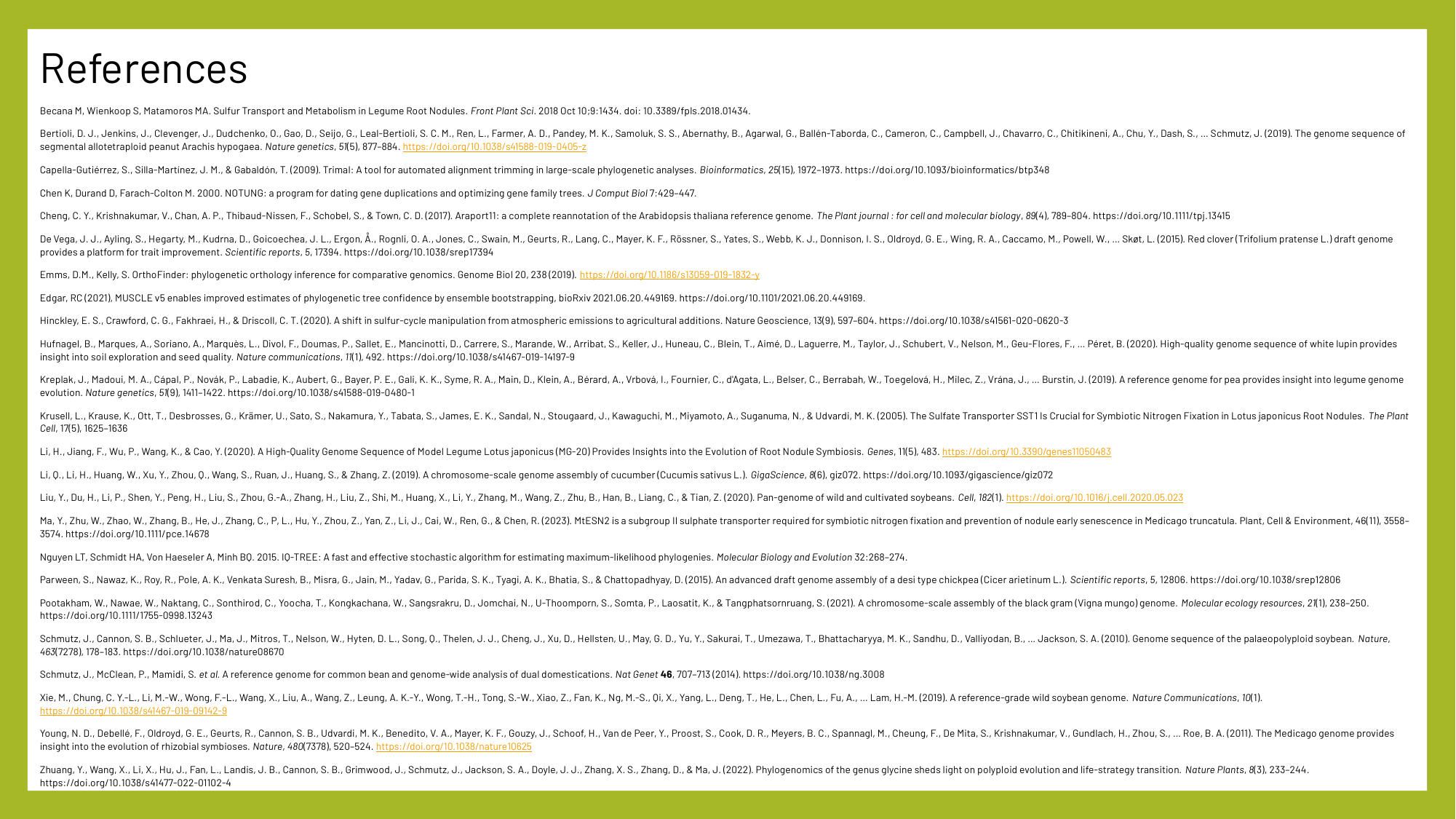

# References
Becana M, Wienkoop S, Matamoros MA. Sulfur Transport and Metabolism in Legume Root Nodules. Front Plant Sci. 2018 Oct 10;9:1434. doi: 10.3389/fpls.2018.01434.
Bertioli, D. J., Jenkins, J., Clevenger, J., Dudchenko, O., Gao, D., Seijo, G., Leal-Bertioli, S. C. M., Ren, L., Farmer, A. D., Pandey, M. K., Samoluk, S. S., Abernathy, B., Agarwal, G., Ballén-Taborda, C., Cameron, C., Campbell, J., Chavarro, C., Chitikineni, A., Chu, Y., Dash, S., … Schmutz, J. (2019). The genome sequence of segmental allotetraploid peanut Arachis hypogaea. Nature genetics, 51(5), 877–884. https://doi.org/10.1038/s41588-019-0405-z
Capella-Gutiérrez, S., Silla-Martínez, J. M., & Gabaldón, T. (2009). Trimal: A tool for automated alignment trimming in large-scale phylogenetic analyses. Bioinformatics, 25(15), 1972–1973. https://doi.org/10.1093/bioinformatics/btp348
Chen K, Durand D, Farach-Colton M. 2000. NOTUNG: a program for dating gene duplications and optimizing gene family trees. J Comput Biol 7:429–447.
Cheng, C. Y., Krishnakumar, V., Chan, A. P., Thibaud-Nissen, F., Schobel, S., & Town, C. D. (2017). Araport11: a complete reannotation of the Arabidopsis thaliana reference genome. The Plant journal : for cell and molecular biology, 89(4), 789–804. https://doi.org/10.1111/tpj.13415
De Vega, J. J., Ayling, S., Hegarty, M., Kudrna, D., Goicoechea, J. L., Ergon, Å., Rognli, O. A., Jones, C., Swain, M., Geurts, R., Lang, C., Mayer, K. F., Rössner, S., Yates, S., Webb, K. J., Donnison, I. S., Oldroyd, G. E., Wing, R. A., Caccamo, M., Powell, W., … Skøt, L. (2015). Red clover (Trifolium pratense L.) draft genome provides a platform for trait improvement. Scientific reports, 5, 17394. https://doi.org/10.1038/srep17394
Emms, D.M., Kelly, S. OrthoFinder: phylogenetic orthology inference for comparative genomics. Genome Biol 20, 238 (2019). https://doi.org/10.1186/s13059-019-1832-y
Edgar, RC (2021), MUSCLE v5 enables improved estimates of phylogenetic tree confidence by ensemble bootstrapping, bioRxiv 2021.06.20.449169. https://doi.org/10.1101/2021.06.20.449169.
Hinckley, E. S., Crawford, C. G., Fakhraei, H., & Driscoll, C. T. (2020). A shift in sulfur-cycle manipulation from atmospheric emissions to agricultural additions. Nature Geoscience, 13(9), 597–604. https://doi.org/10.1038/s41561-020-0620-3
Hufnagel, B., Marques, A., Soriano, A., Marquès, L., Divol, F., Doumas, P., Sallet, E., Mancinotti, D., Carrere, S., Marande, W., Arribat, S., Keller, J., Huneau, C., Blein, T., Aimé, D., Laguerre, M., Taylor, J., Schubert, V., Nelson, M., Geu-Flores, F., … Péret, B. (2020). High-quality genome sequence of white lupin provides insight into soil exploration and seed quality. Nature communications, 11(1), 492. https://doi.org/10.1038/s41467-019-14197-9
Kreplak, J., Madoui, M. A., Cápal, P., Novák, P., Labadie, K., Aubert, G., Bayer, P. E., Gali, K. K., Syme, R. A., Main, D., Klein, A., Bérard, A., Vrbová, I., Fournier, C., d'Agata, L., Belser, C., Berrabah, W., Toegelová, H., Milec, Z., Vrána, J., … Burstin, J. (2019). A reference genome for pea provides insight into legume genome evolution. Nature genetics, 51(9), 1411–1422. https://doi.org/10.1038/s41588-019-0480-1
Krusell, L., Krause, K., Ott, T., Desbrosses, G., Krämer, U., Sato, S., Nakamura, Y., Tabata, S., James, E. K., Sandal, N., Stougaard, J., Kawaguchi, M., Miyamoto, A., Suganuma, N., & Udvardi, M. K. (2005). The Sulfate Transporter SST1 Is Crucial for Symbiotic Nitrogen Fixation in Lotus japonicus Root Nodules. The Plant Cell, 17(5), 1625–1636
Li, H., Jiang, F., Wu, P., Wang, K., & Cao, Y. (2020). A High-Quality Genome Sequence of Model Legume Lotus japonicus (MG-20) Provides Insights into the Evolution of Root Nodule Symbiosis. Genes, 11(5), 483. https://doi.org/10.3390/genes11050483
Li, Q., Li, H., Huang, W., Xu, Y., Zhou, Q., Wang, S., Ruan, J., Huang, S., & Zhang, Z. (2019). A chromosome-scale genome assembly of cucumber (Cucumis sativus L.). GigaScience, 8(6), giz072. https://doi.org/10.1093/gigascience/giz072
Liu, Y., Du, H., Li, P., Shen, Y., Peng, H., Liu, S., Zhou, G.-A., Zhang, H., Liu, Z., Shi, M., Huang, X., Li, Y., Zhang, M., Wang, Z., Zhu, B., Han, B., Liang, C., & Tian, Z. (2020). Pan-genome of wild and cultivated soybeans. Cell, 182(1). https://doi.org/10.1016/j.cell.2020.05.023
Ma, Y., Zhu, W., Zhao, W., Zhang, B., He, J., Zhang, C., P, L., Hu, Y., Zhou, Z., Yan, Z., Li, J., Cai, W., Ren, G., & Chen, R. (2023). MtESN2 is a subgroup II sulphate transporter required for symbiotic nitrogen fixation and prevention of nodule early senescence in Medicago truncatula. Plant, Cell & Environment, 46(11), 3558–3574. https://doi.org/10.1111/pce.14678
Nguyen LT, Schmidt HA, Von Haeseler A, Minh BQ. 2015. IQ-TREE: A fast and effective stochastic algorithm for estimating maximum-likelihood phylogenies. Molecular Biology and Evolution 32:268–274.
Parween, S., Nawaz, K., Roy, R., Pole, A. K., Venkata Suresh, B., Misra, G., Jain, M., Yadav, G., Parida, S. K., Tyagi, A. K., Bhatia, S., & Chattopadhyay, D. (2015). An advanced draft genome assembly of a desi type chickpea (Cicer arietinum L.). Scientific reports, 5, 12806. https://doi.org/10.1038/srep12806
Pootakham, W., Nawae, W., Naktang, C., Sonthirod, C., Yoocha, T., Kongkachana, W., Sangsrakru, D., Jomchai, N., U-Thoomporn, S., Somta, P., Laosatit, K., & Tangphatsornruang, S. (2021). A chromosome-scale assembly of the black gram (Vigna mungo) genome. Molecular ecology resources, 21(1), 238–250. https://doi.org/10.1111/1755-0998.13243
Schmutz, J., Cannon, S. B., Schlueter, J., Ma, J., Mitros, T., Nelson, W., Hyten, D. L., Song, Q., Thelen, J. J., Cheng, J., Xu, D., Hellsten, U., May, G. D., Yu, Y., Sakurai, T., Umezawa, T., Bhattacharyya, M. K., Sandhu, D., Valliyodan, B., … Jackson, S. A. (2010). Genome sequence of the palaeopolyploid soybean. Nature, 463(7278), 178–183. https://doi.org/10.1038/nature08670
Schmutz, J., McClean, P., Mamidi, S. et al. A reference genome for common bean and genome-wide analysis of dual domestications. Nat Genet 46, 707–713 (2014). https://doi.org/10.1038/ng.3008
Xie, M., Chung, C. Y.-L., Li, M.-W., Wong, F.-L., Wang, X., Liu, A., Wang, Z., Leung, A. K.-Y., Wong, T.-H., Tong, S.-W., Xiao, Z., Fan, K., Ng, M.-S., Qi, X., Yang, L., Deng, T., He, L., Chen, L., Fu, A., … Lam, H.-M. (2019). A reference-grade wild soybean genome. Nature Communications, 10(1). https://doi.org/10.1038/s41467-019-09142-9
Young, N. D., Debellé, F., Oldroyd, G. E., Geurts, R., Cannon, S. B., Udvardi, M. K., Benedito, V. A., Mayer, K. F., Gouzy, J., Schoof, H., Van de Peer, Y., Proost, S., Cook, D. R., Meyers, B. C., Spannagl, M., Cheung, F., De Mita, S., Krishnakumar, V., Gundlach, H., Zhou, S., … Roe, B. A. (2011). The Medicago genome provides insight into the evolution of rhizobial symbioses. Nature, 480(7378), 520–524. https://doi.org/10.1038/nature10625
Zhuang, Y., Wang, X., Li, X., Hu, J., Fan, L., Landis, J. B., Cannon, S. B., Grimwood, J., Schmutz, J., Jackson, S. A., Doyle, J. J., Zhang, X. S., Zhang, D., & Ma, J. (2022). Phylogenomics of the genus glycine sheds light on polyploid evolution and life-strategy transition. Nature Plants, 8(3), 233–244. https://doi.org/10.1038/s41477-022-01102-4